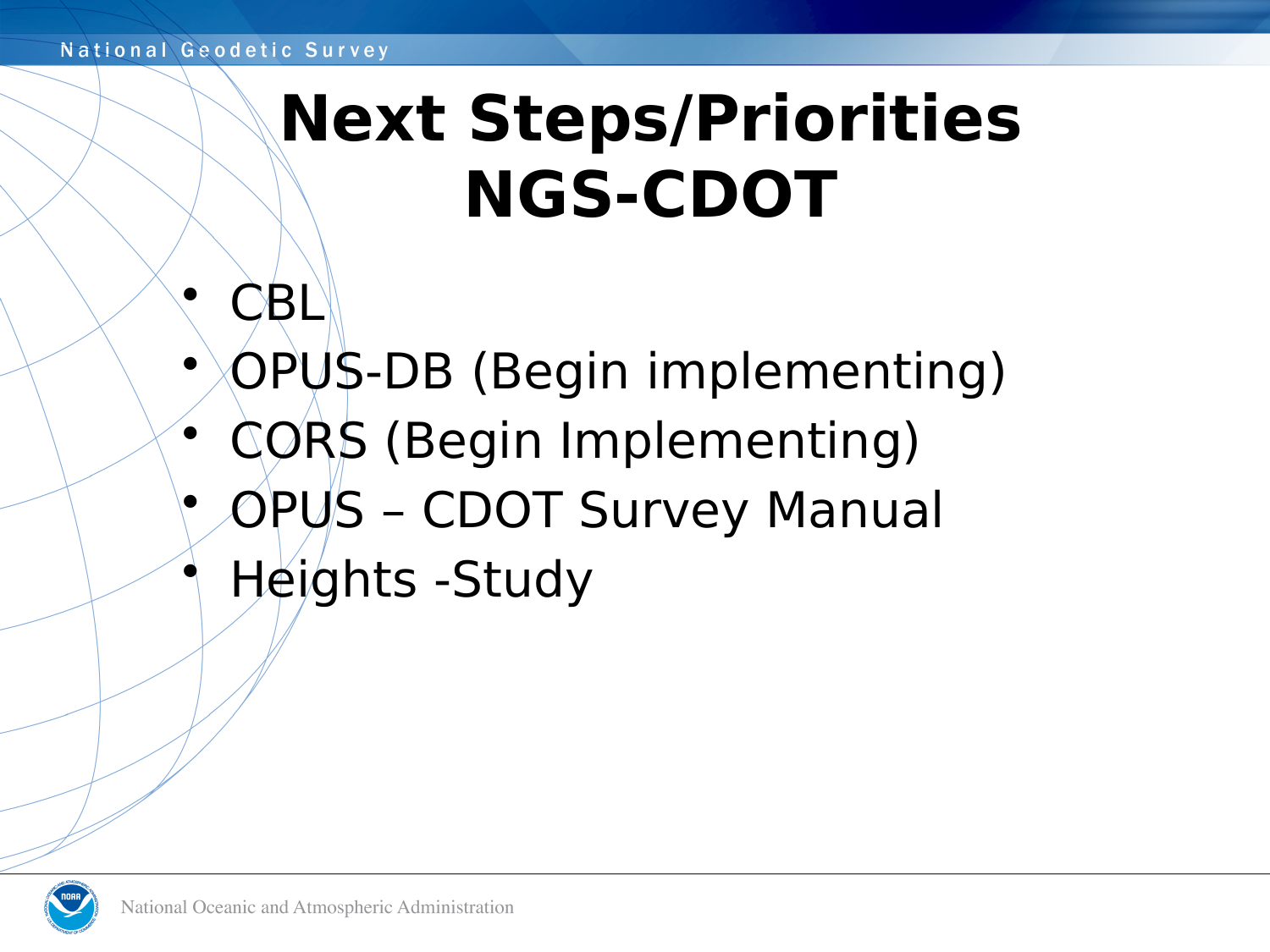

# Next Steps/Priorities NGS-CDOT
CBL
OPUS-DB (Begin implementing)
CORS (Begin Implementing)
OPUS – CDOT Survey Manual
Heights -Study